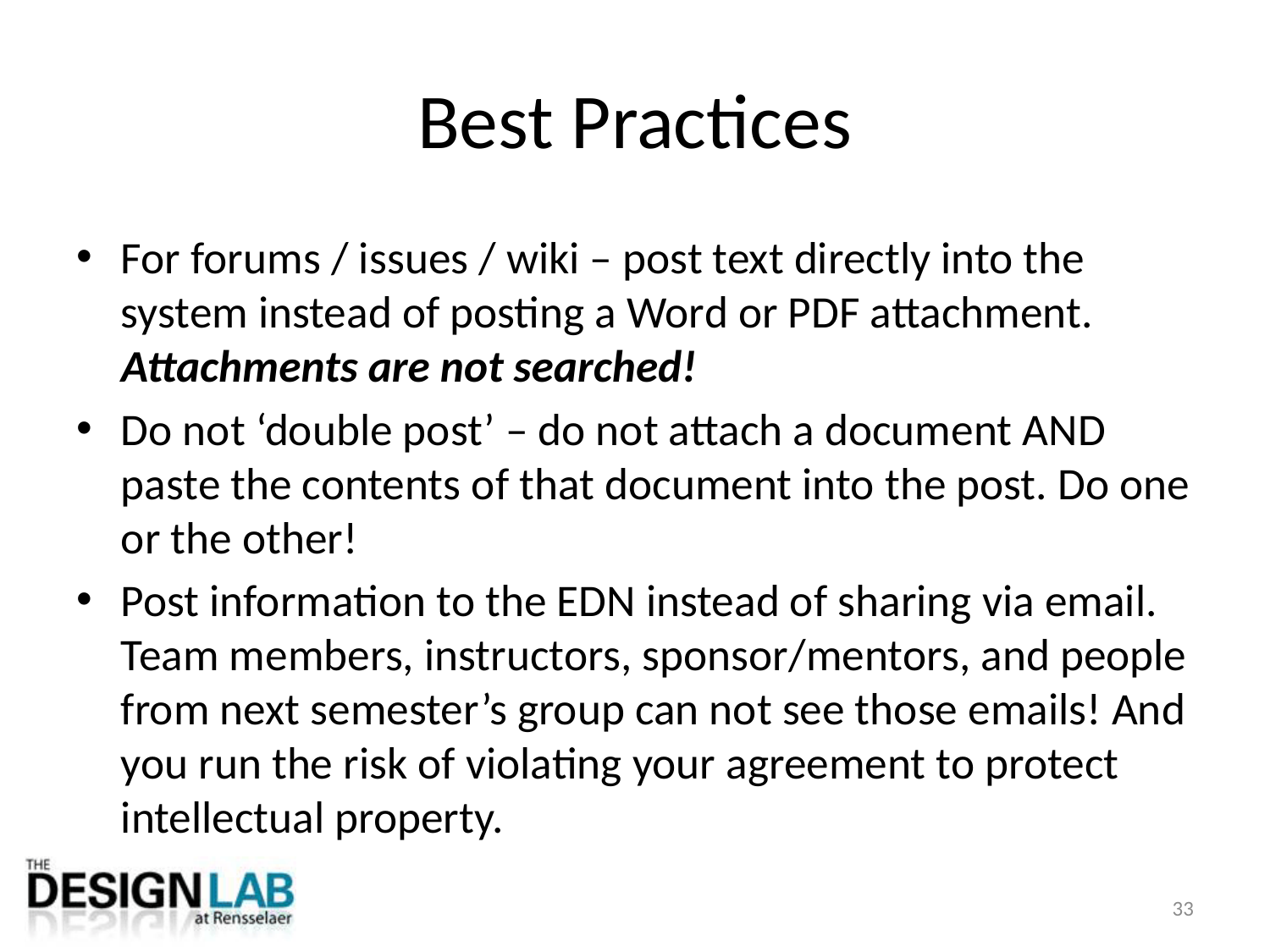

# Best Practices
For forums / issues / wiki – post text directly into the system instead of posting a Word or PDF attachment. Attachments are not searched!
Do not ‘double post’ – do not attach a document AND paste the contents of that document into the post. Do one or the other!
Post information to the EDN instead of sharing via email. Team members, instructors, sponsor/mentors, and people from next semester’s group can not see those emails! And you run the risk of violating your agreement to protect intellectual property.

33